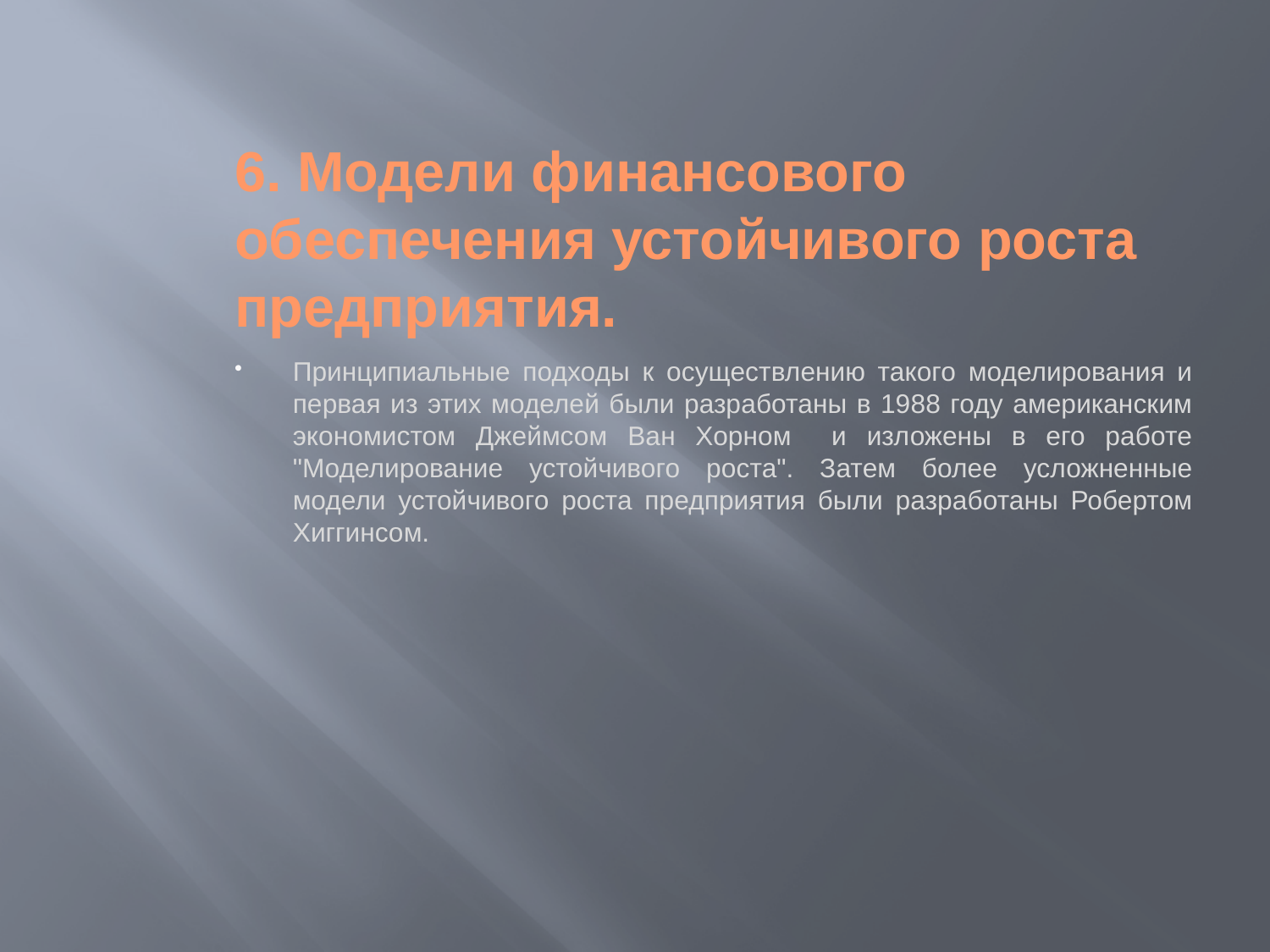

6. Модели финансового обеспечения устойчивого роста предприятия.
Принципиальные подходы к осуществлению такого моделирования и первая из этих моделей были разработаны в 1988 году американским экономистом Джеймсом Ван Хорном  и изложены в его работе "Моделирование устойчивого роста". Затем более усложненные модели устойчивого роста предприятия были разработаны Робертом Хиггинсом.